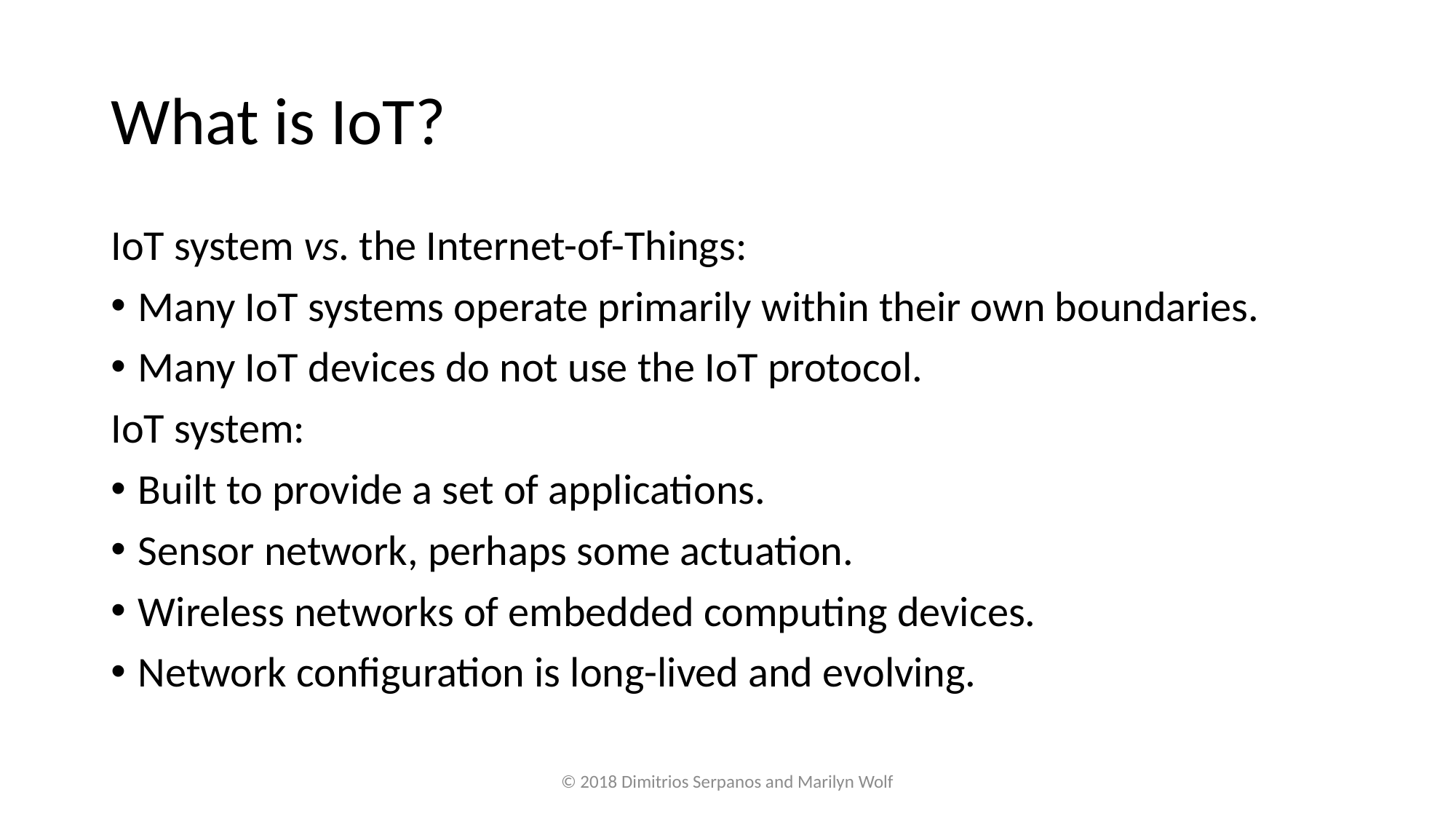

# What is IoT?
IoT system vs. the Internet-of-Things:
Many IoT systems operate primarily within their own boundaries.
Many IoT devices do not use the IoT protocol.
IoT system:
Built to provide a set of applications.
Sensor network, perhaps some actuation.
Wireless networks of embedded computing devices.
Network configuration is long-lived and evolving.
© 2018 Dimitrios Serpanos and Marilyn Wolf